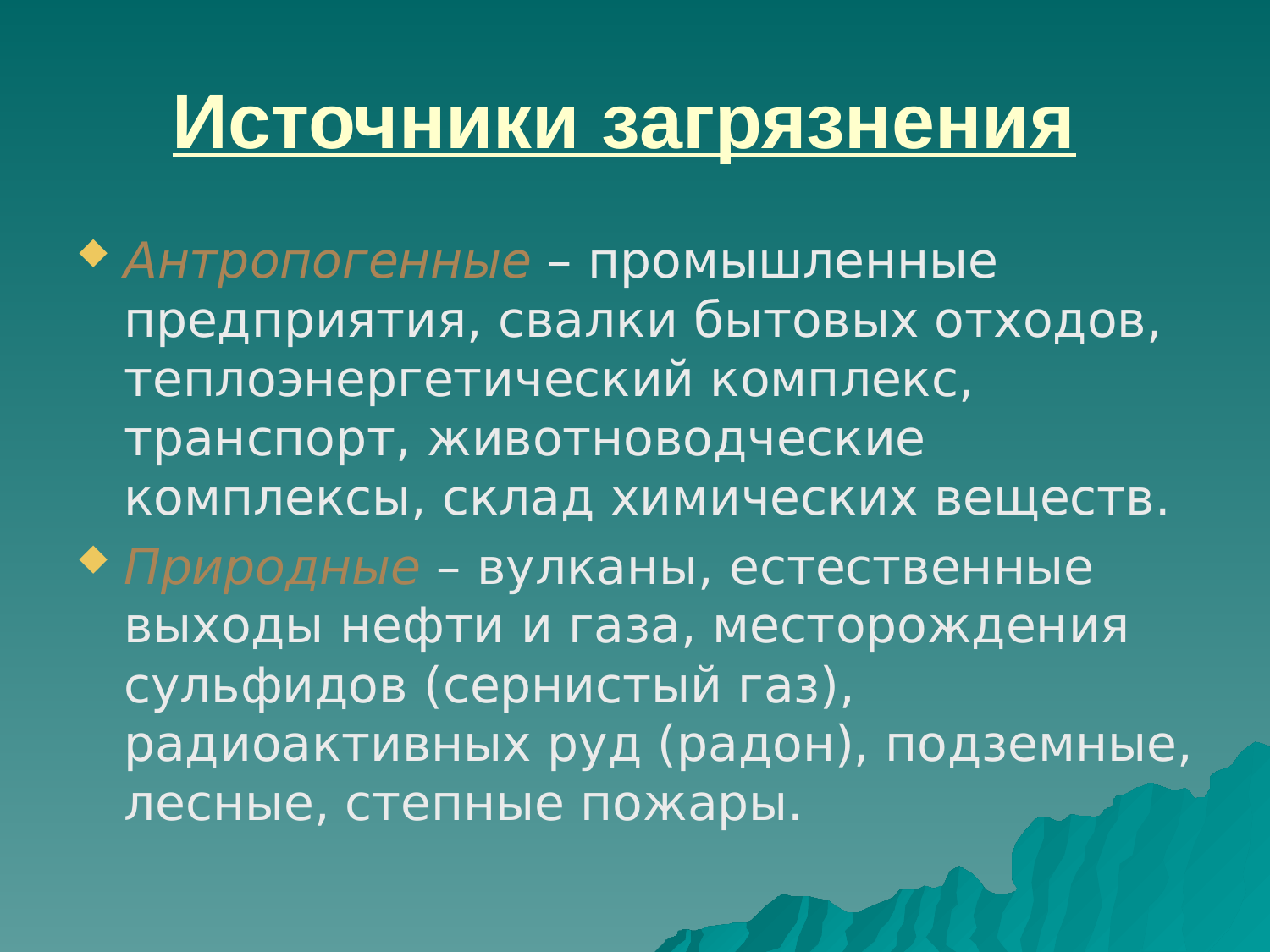

# Источники загрязнения
Антропогенные – промышленные предприятия, свалки бытовых отходов, теплоэнергетический комплекс, транспорт, животноводческие комплексы, склад химических веществ.
Природные – вулканы, естественные выходы нефти и газа, месторождения сульфидов (сернистый газ), радиоактивных руд (радон), подземные, лесные, степные пожары.